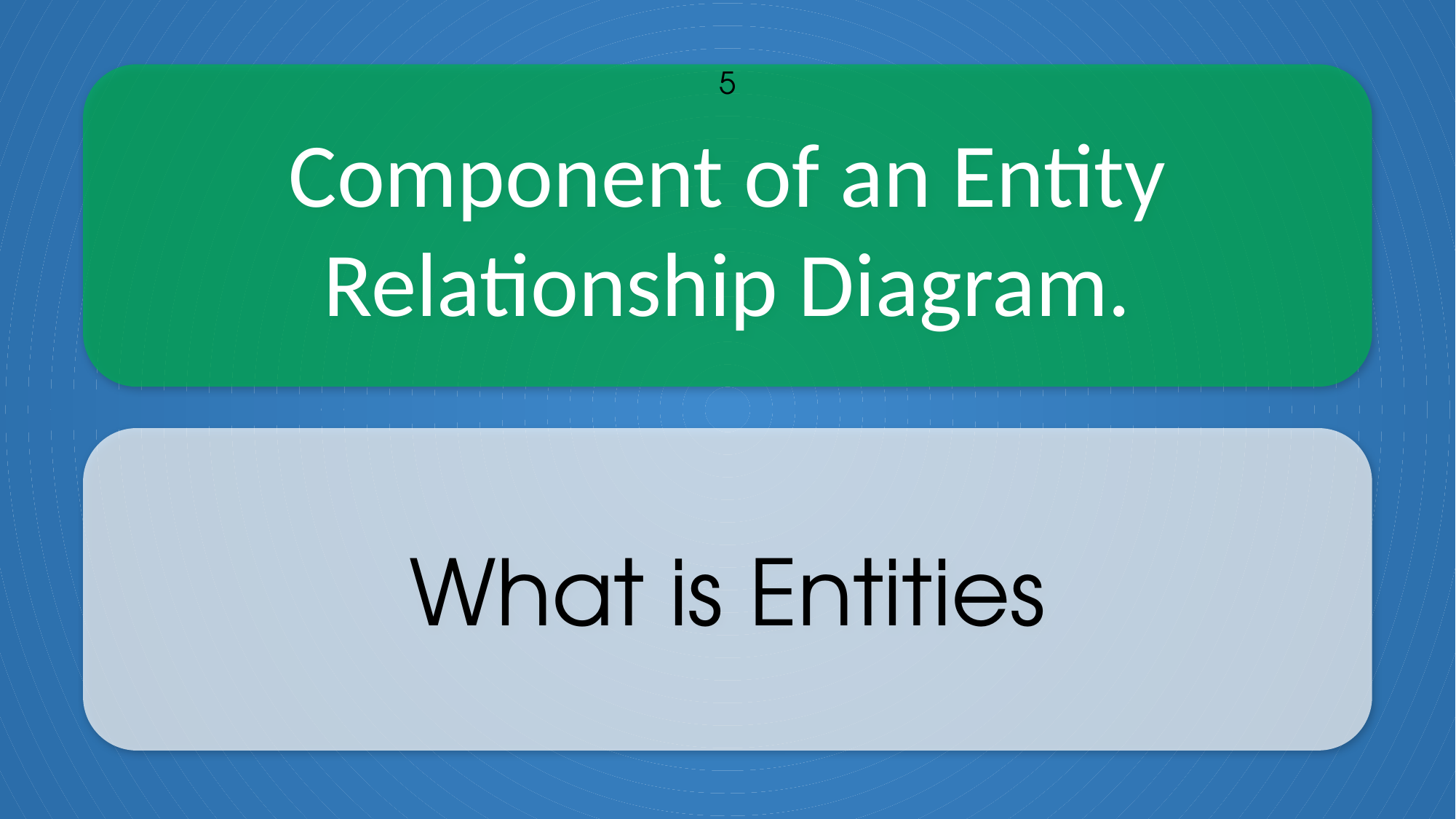

Component of an Entity Relationship Diagram.
5
What is Entities